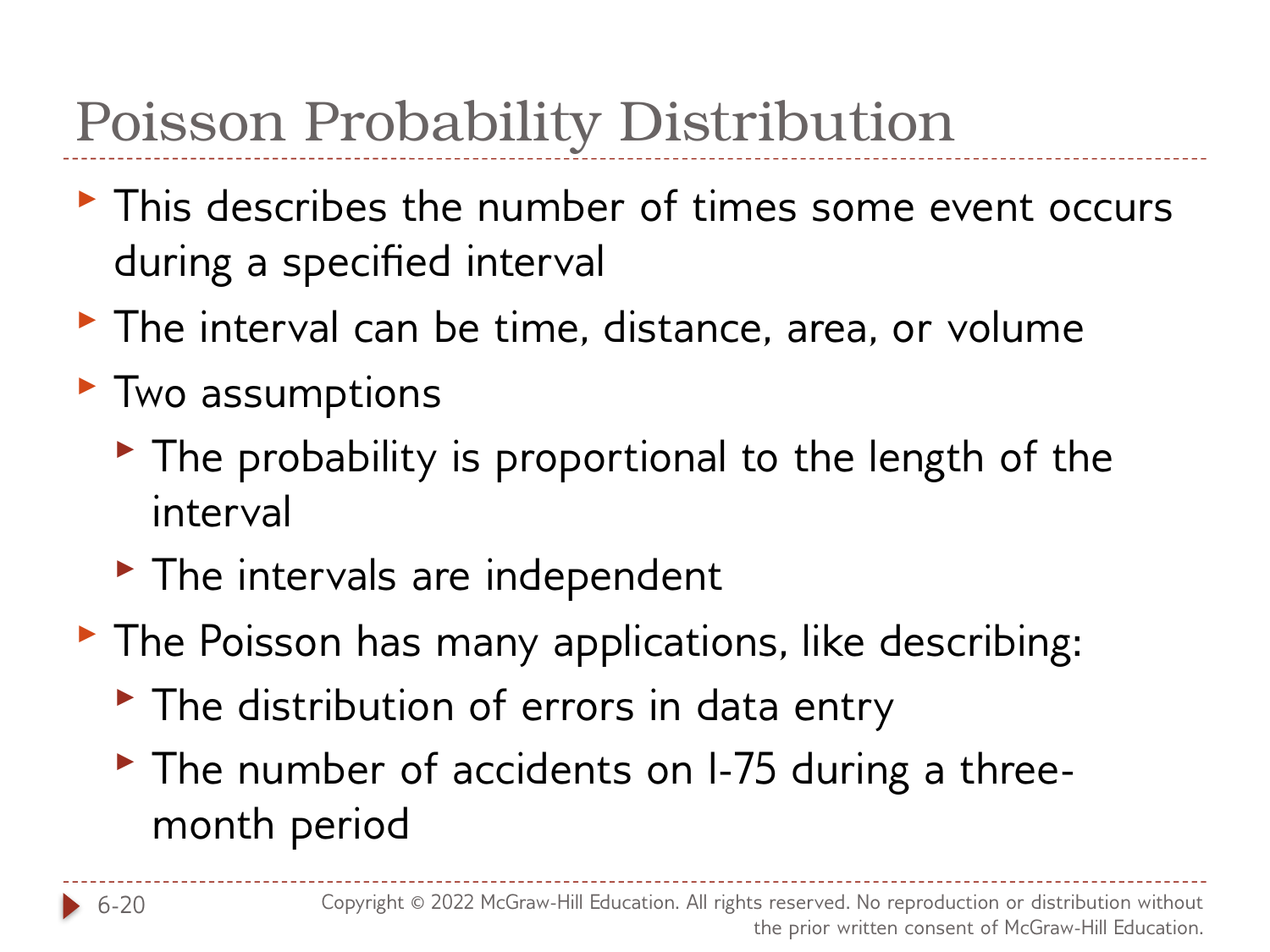

# Poisson Probability Distribution
This describes the number of times some event occurs during a specified interval
The interval can be time, distance, area, or volume
Two assumptions
The probability is proportional to the length of the interval
The intervals are independent
The Poisson has many applications, like describing:
The distribution of errors in data entry
The number of accidents on I-75 during a three-month period
6-20
Copyright © 2022 McGraw-Hill Education. All rights reserved. No reproduction or distribution without the prior written consent of McGraw-Hill Education.